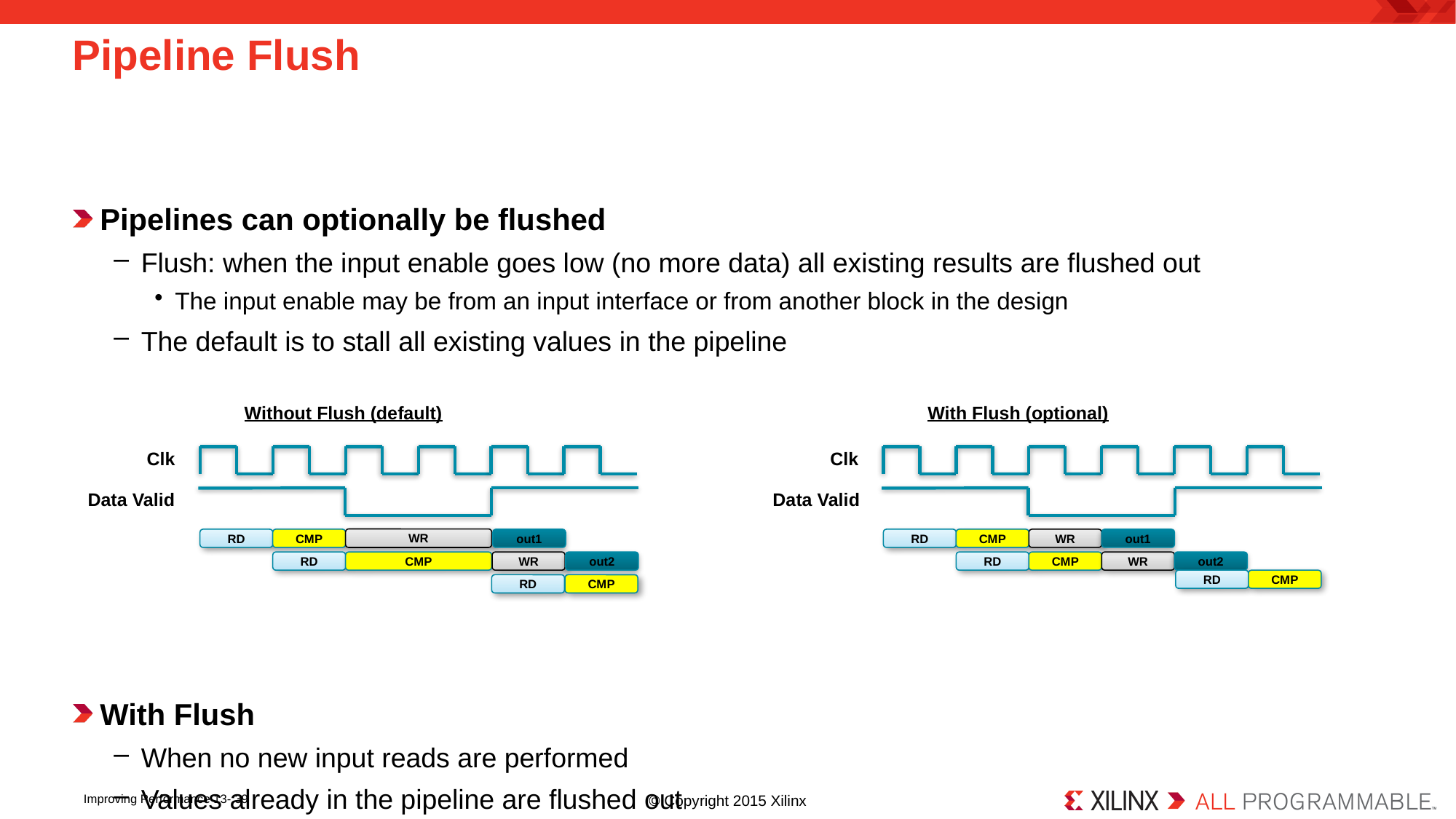

# Pipeline Flush
Pipelines can optionally be flushed
Flush: when the input enable goes low (no more data) all existing results are flushed out
The input enable may be from an input interface or from another block in the design
The default is to stall all existing values in the pipeline

With Flush
When no new input reads are performed
Values already in the pipeline are flushed out

Without Flush (default)
With Flush (optional)
Clk
Clk
Data Valid
Data Valid
WR
RD
CMP
out1
RD
CMP
WR
out1
RD
CMP
WR
out2
RD
CMP
WR
out2
RD
CMP
RD
CMP
Improving Performance 13- 39
© Copyright 2015 Xilinx